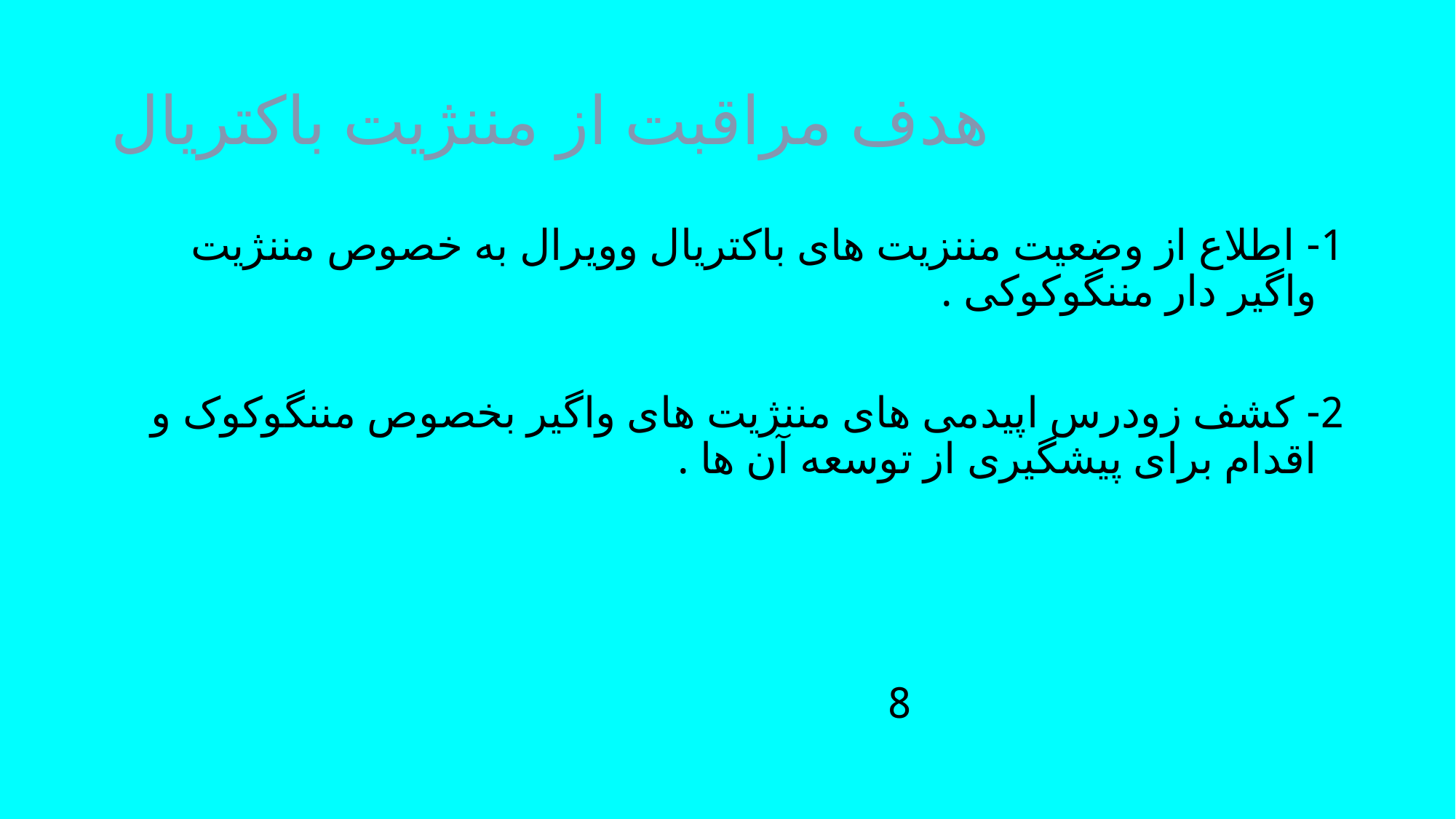

# هدف مراقبت از مننژیت باکتریال
1- اطلاع از وضعیت مننزیت های باکتریال وویرال به خصوص مننژیت واگیر دار مننگوکوکی .

2- کشف زودرس اپیدمی های مننژیت های واگیر بخصوص مننگوکوک و اقدام برای پیشگیری از توسعه آن ها .

                                       8